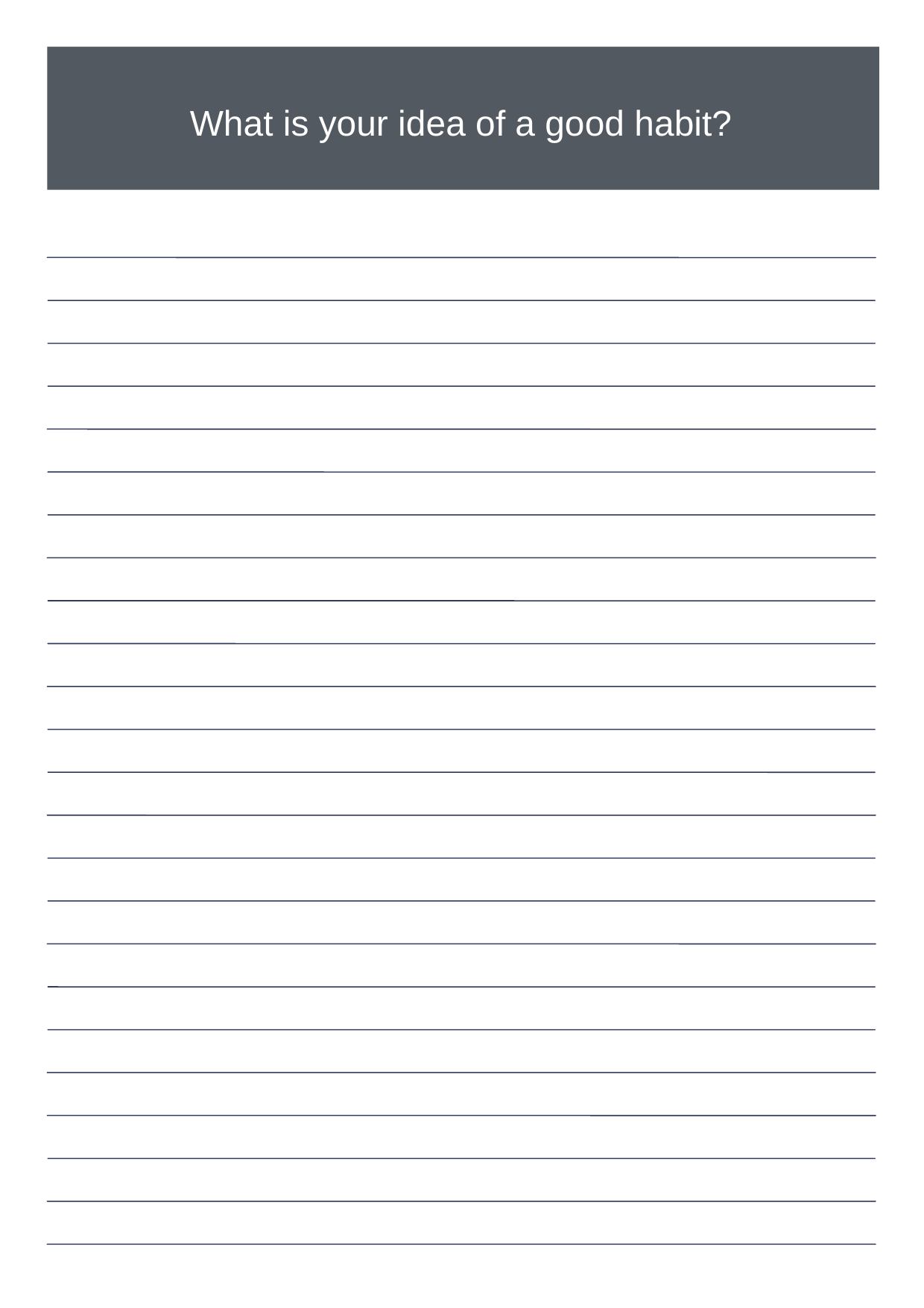

What is your idea of a good habit?